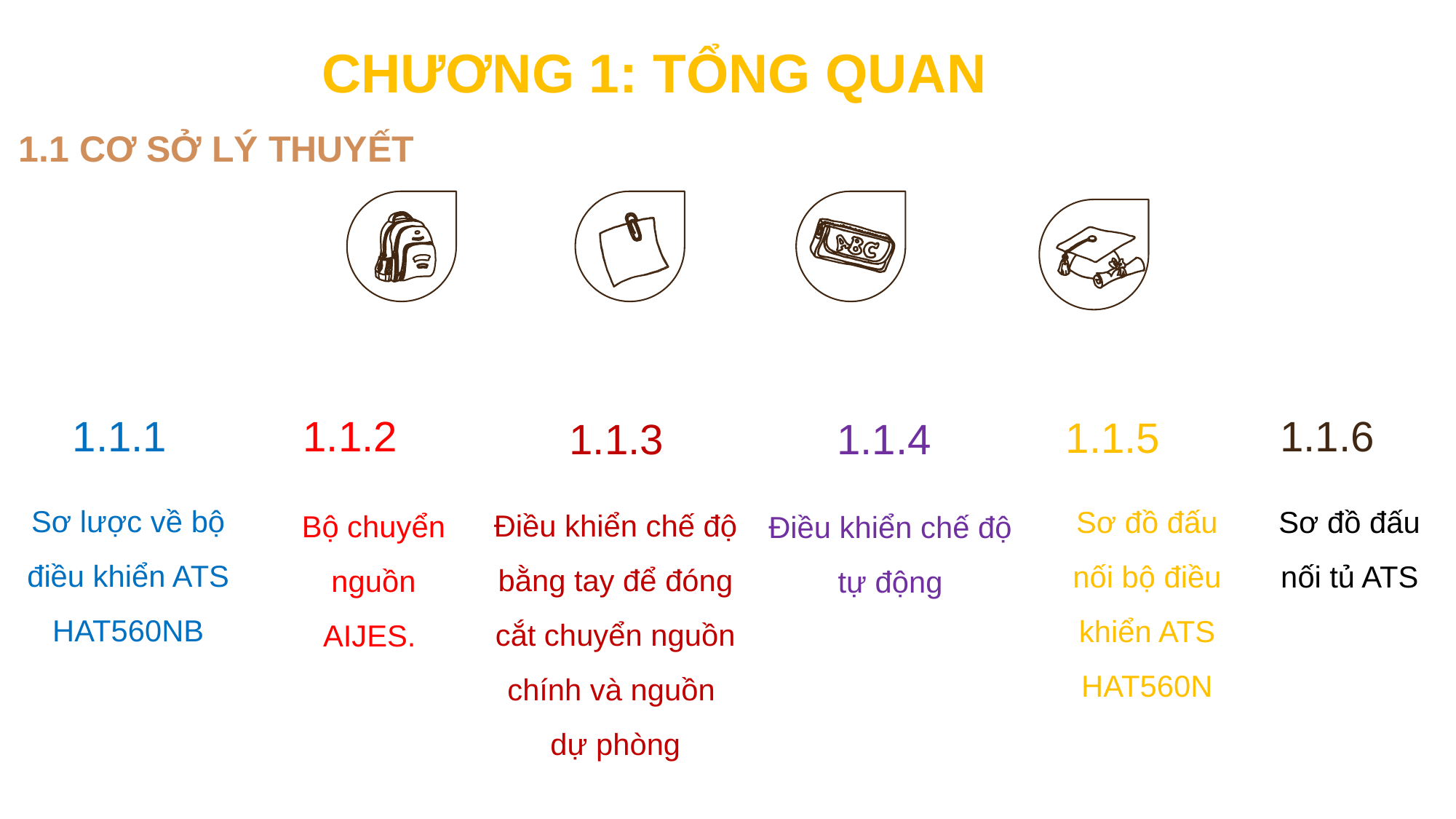

CHƯƠNG 1: TỔNG QUAN
1.1 CƠ SỞ LÝ THUYẾT

1.1.2
1.1.1
1.1.6
1.1.5
1.1.3
1.1.4
Sơ lược về bộ điều khiển ATS HAT560NB
Sơ đồ đấu nối bộ điều khiển ATS HAT560N
Sơ đồ đấu nối tủ ATS
Điều khiển chế độ bằng tay để đóng cắt chuyển nguồn chính và nguồn
dự phòng
Bộ chuyển nguồn AIJES.
Điều khiển chế độ tự động